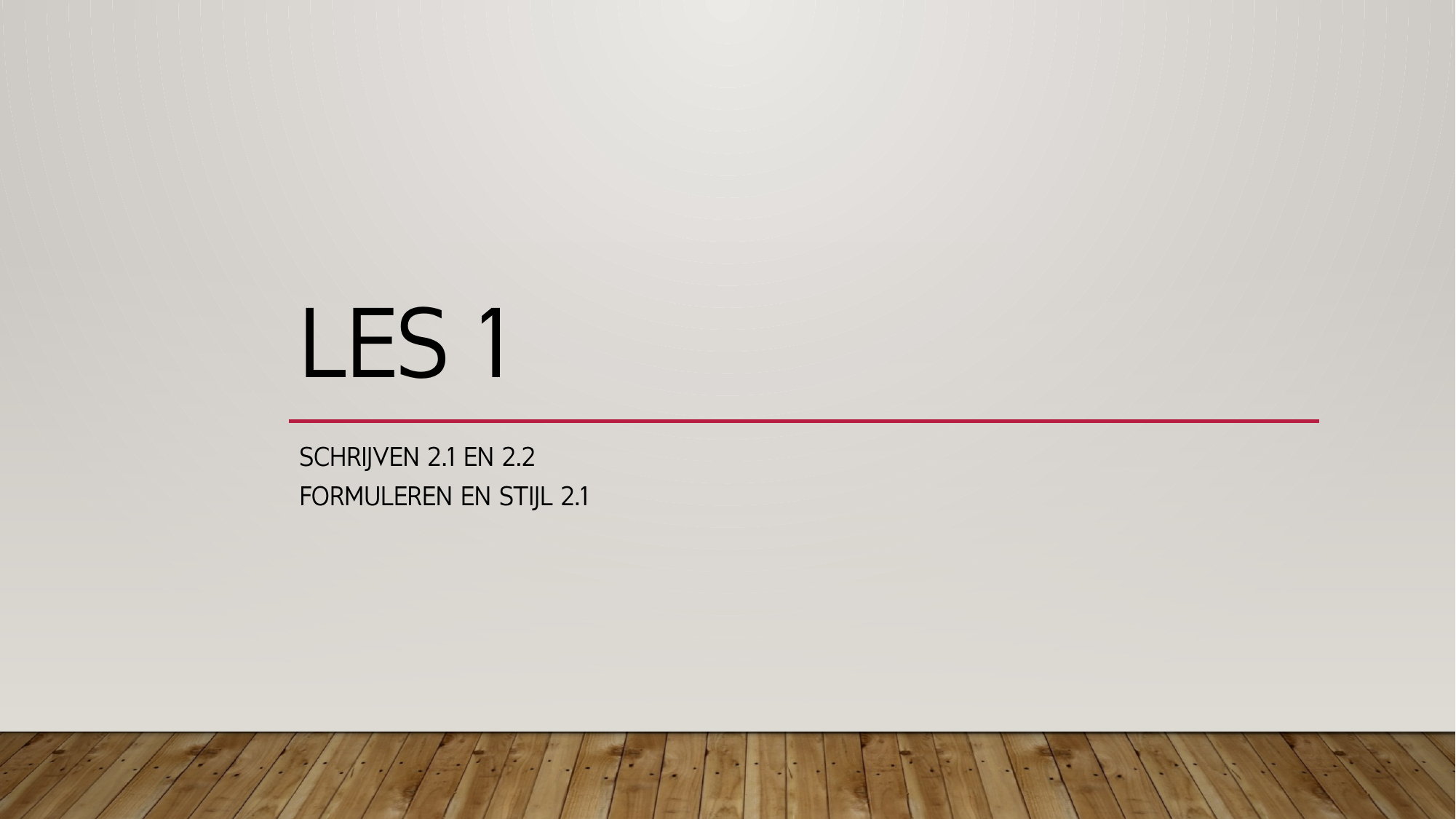

# Les 1
Schrijven 2.1 en 2.2
Formuleren en Stijl 2.1